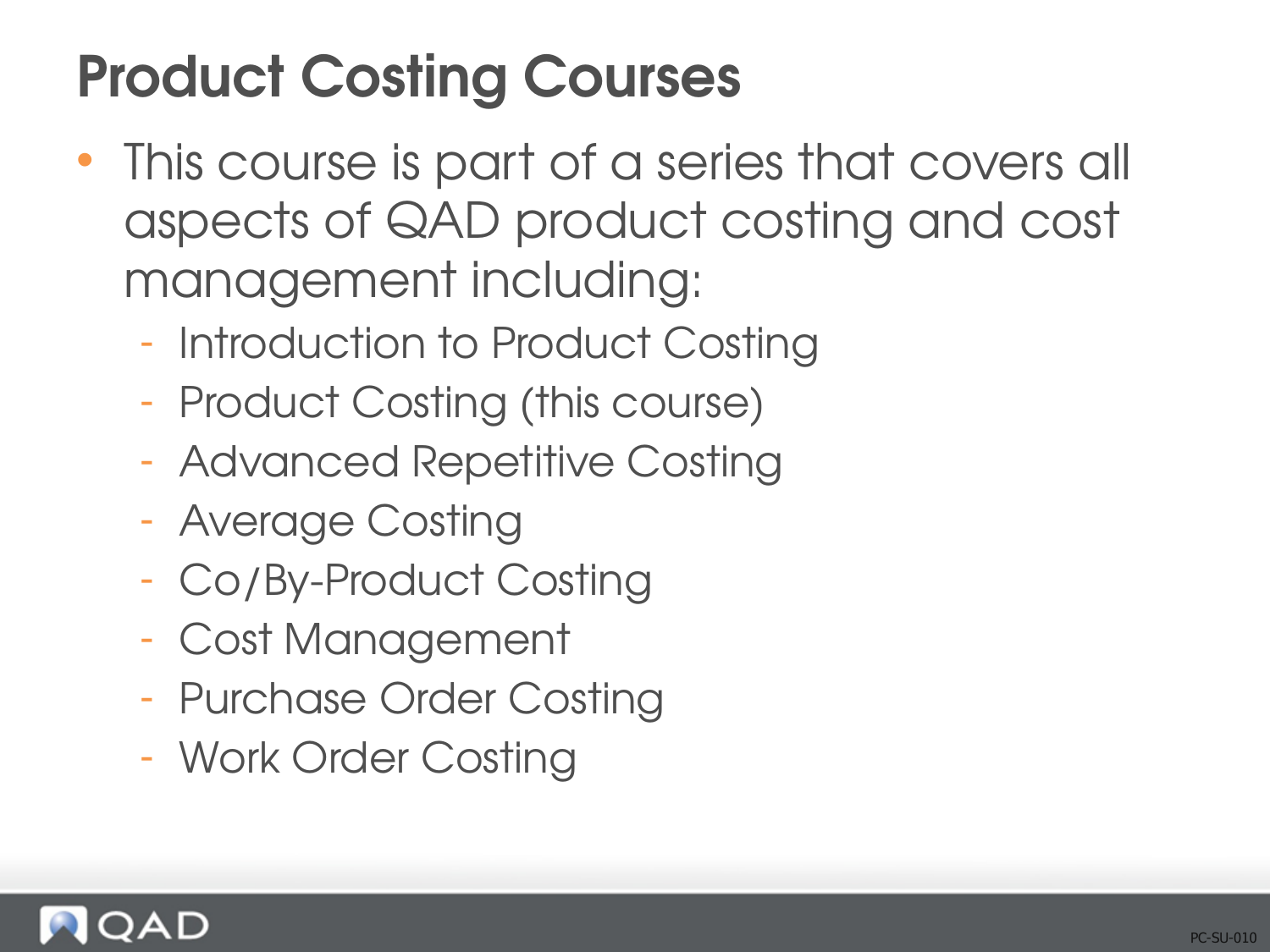

# Product Costing Courses
This course is part of a series that covers all aspects of QAD product costing and cost management including:
Introduction to Product Costing
Product Costing (this course)
Advanced Repetitive Costing
Average Costing
Co/By-Product Costing
Cost Management
Purchase Order Costing
Work Order Costing

PC-SU-010